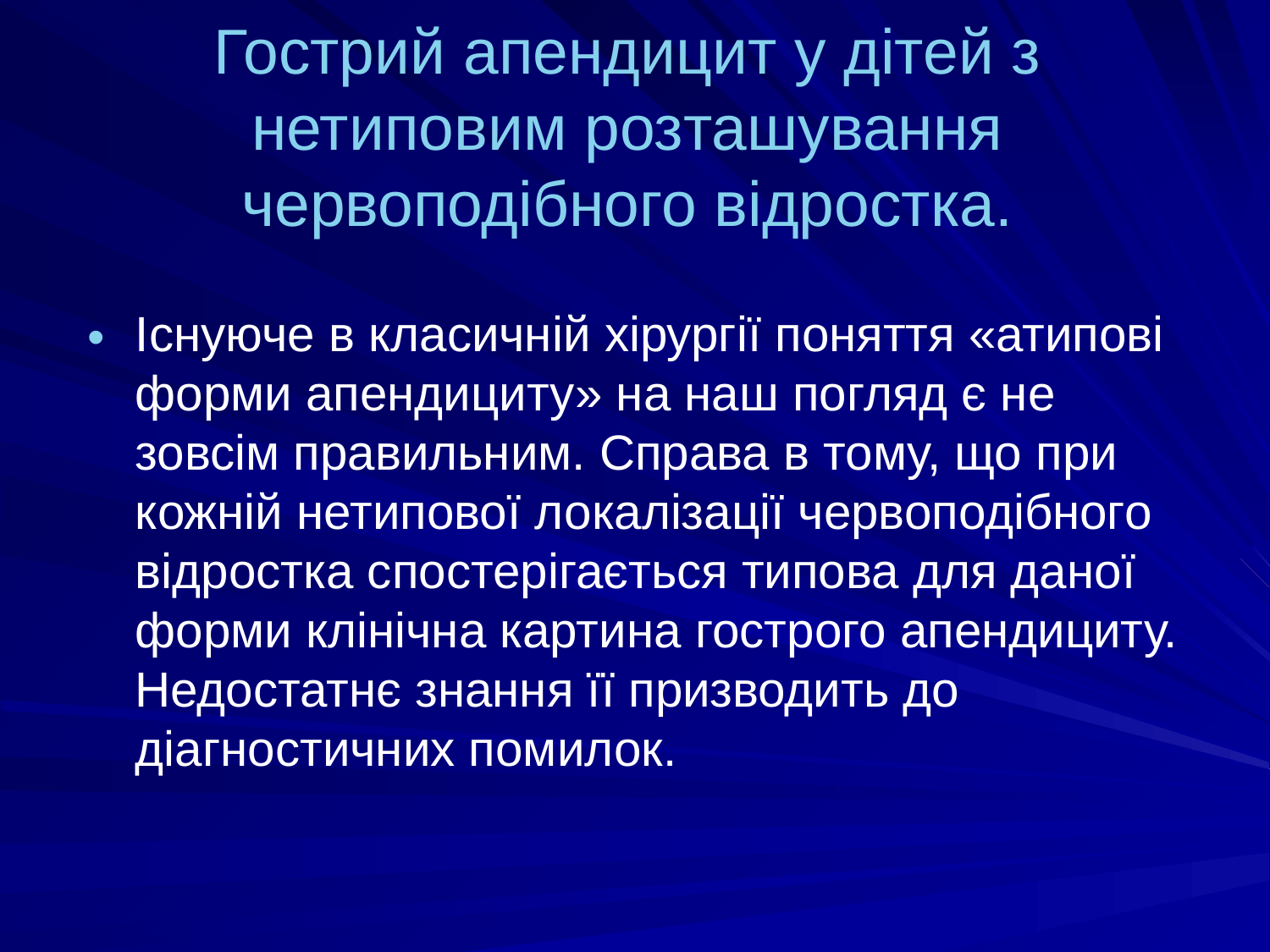

Гострий апендицит у дітей з нетиповим розташування червоподібного відростка.
Існуюче в класичній хірургії поняття «атипові форми апендициту» на наш погляд є не зовсім правильним. Справа в тому, що при кожній нетипової локалізації червоподібного відростка спостерігається типова для даної форми клінічна картина гострого апендициту. Недостатнє знання її призводить до діагностичних помилок.